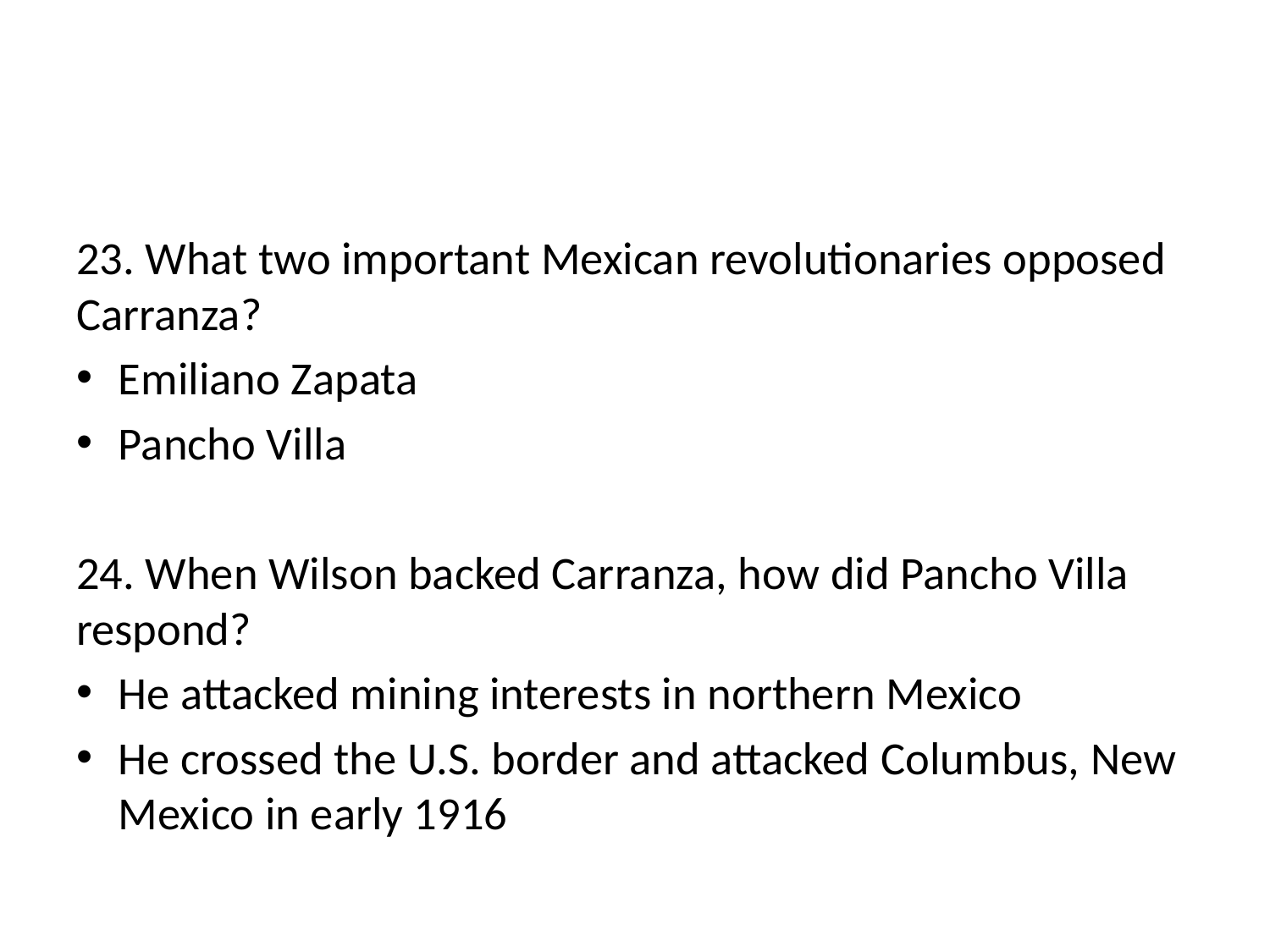

#
23. What two important Mexican revolutionaries opposed Carranza?
Emiliano Zapata
Pancho Villa

24. When Wilson backed Carranza, how did Pancho Villa respond?
He attacked mining interests in northern Mexico
He crossed the U.S. border and attacked Columbus, New Mexico in early 1916